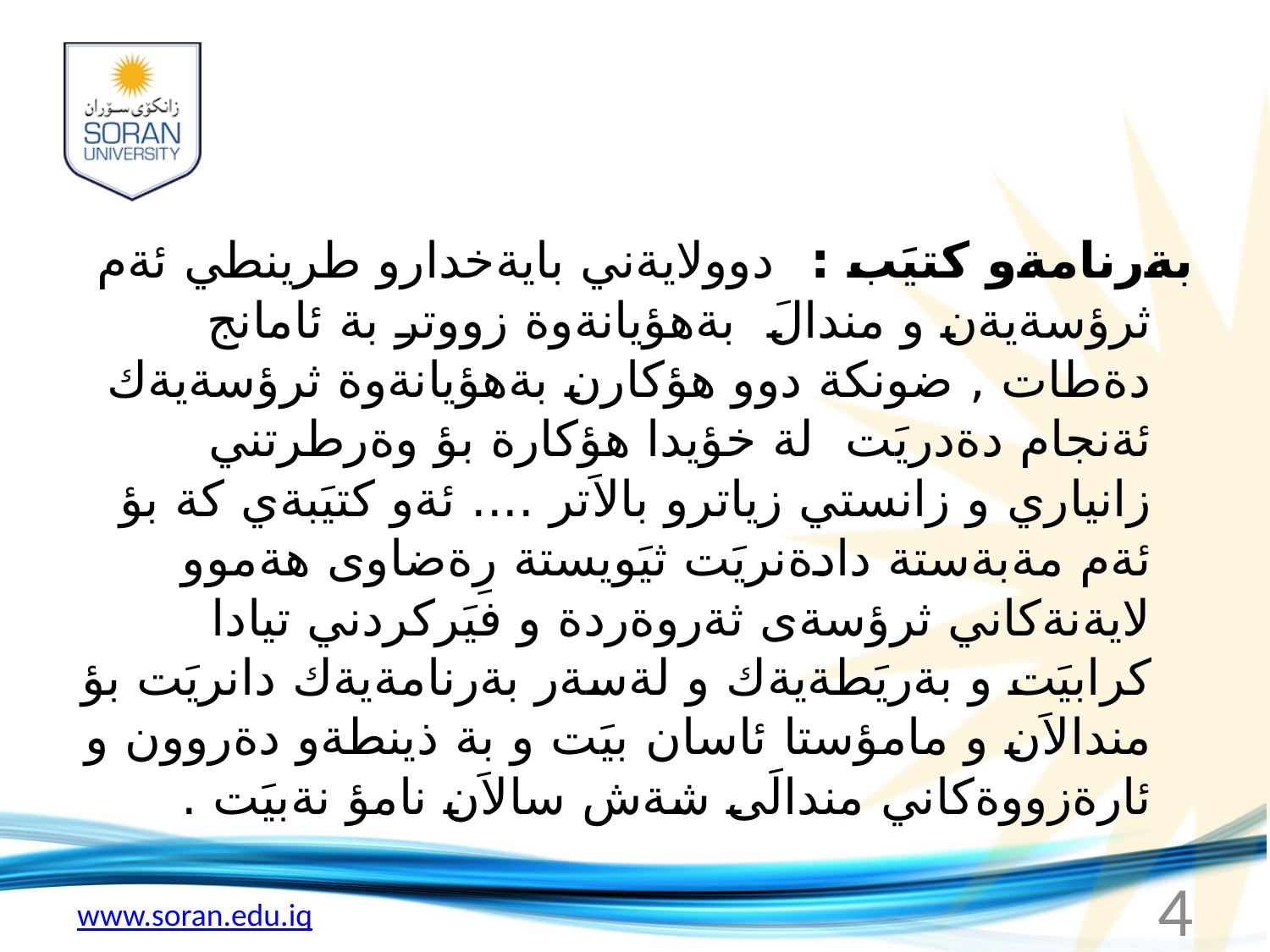

بةرنامةو كتيَب :  دوولايةني بايةخدارو طرينطي ئةم ثرؤسةيةن و مندالَ  بةهؤيانةوة زووتر بة ئامانج  دةطات , ضونكة دوو هؤكارن بةهؤيانةوة ثرؤسةيةك ئةنجام دةدريَت  لة خؤيدا هؤكارة بؤ وةرطرتني زانياري و زانستي زياترو بالاَتر .... ئةو كتيَبةي كة بؤ ئةم مةبةستة دادةنريَت ثيَويستة رِةضاوى هةموو لايةنةكاني ثرؤسةى ثةروةردة و فيَركردني تيادا كرابيَت و بةريَطةيةك و لةسةر بةرنامةيةك دانريَت بؤ مندالاَن و مامؤستا ئاسان بيَت و بة ذينطةو دةروون و ئارةزووةكاني مندالَى شةش سالاَن نامؤ نةبيَت .
4